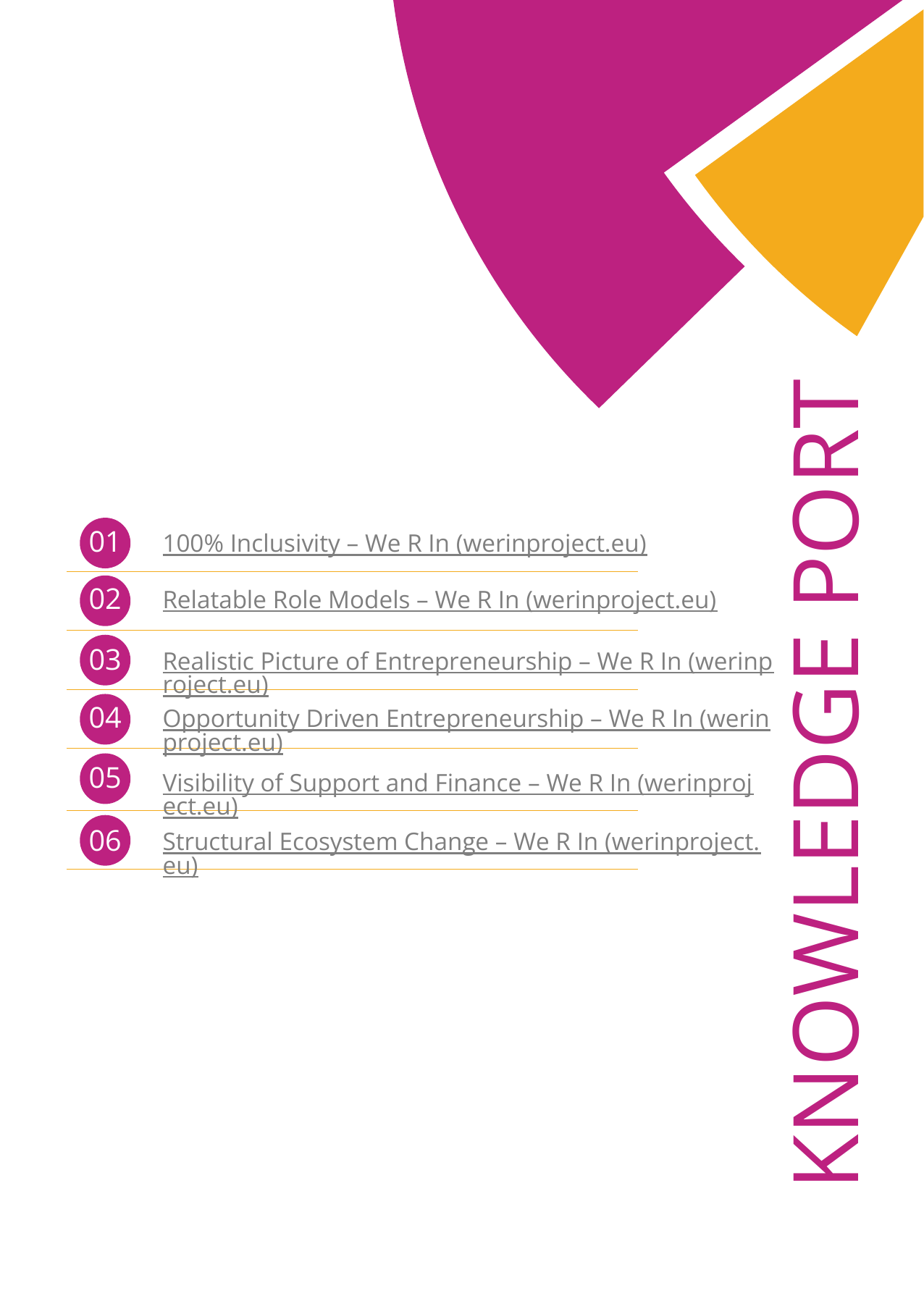

01
100% Inclusivity – We R In (werinproject.eu)
02
Relatable Role Models – We R In (werinproject.eu)
03
Realistic Picture of Entrepreneurship – We R In (werinproject.eu)
KNOWLEDGE PORT
04
Opportunity Driven Entrepreneurship – We R In (werinproject.eu)
05
Visibility of Support and Finance – We R In (werinproject.eu)
06
Structural Ecosystem Change – We R In (werinproject.eu)